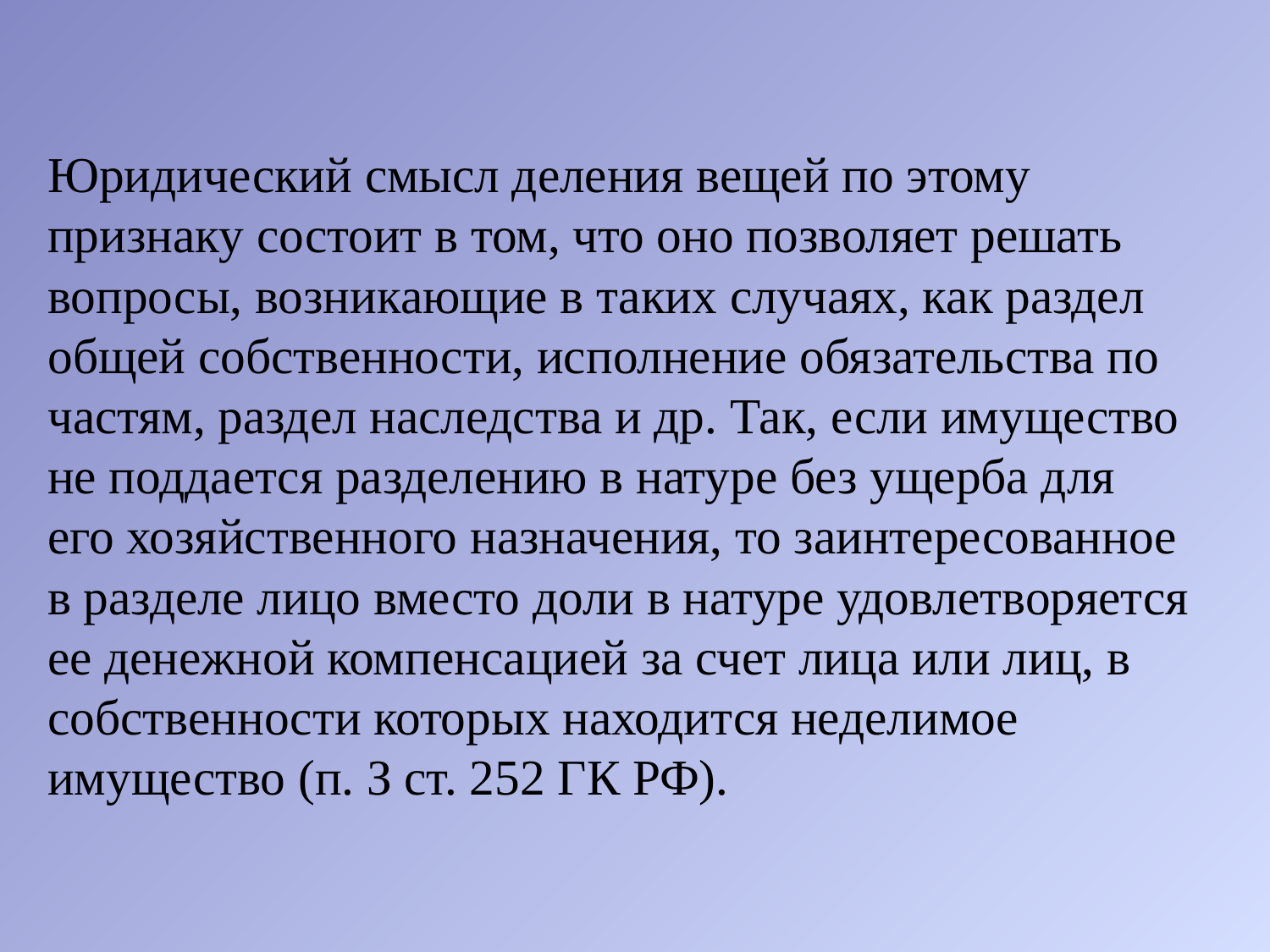

Юридический смысл деления вещей по этому признаку состоит в том, что оно позволяет решать вопросы, возникающие в таких случаях, как раздел общей собственности, исполнение обязательства по частям, раздел наследства и др. Так, если имущество не поддается разделению в натуре без ущерба для его хозяйственного назначения, то заинтересованное в разделе лицо вместо доли в натуре удовлетворяется ее денежной компенсацией за счет лица или лиц, в собственности которых находится неделимое имущество (п. З ст. 252 ГК РФ).